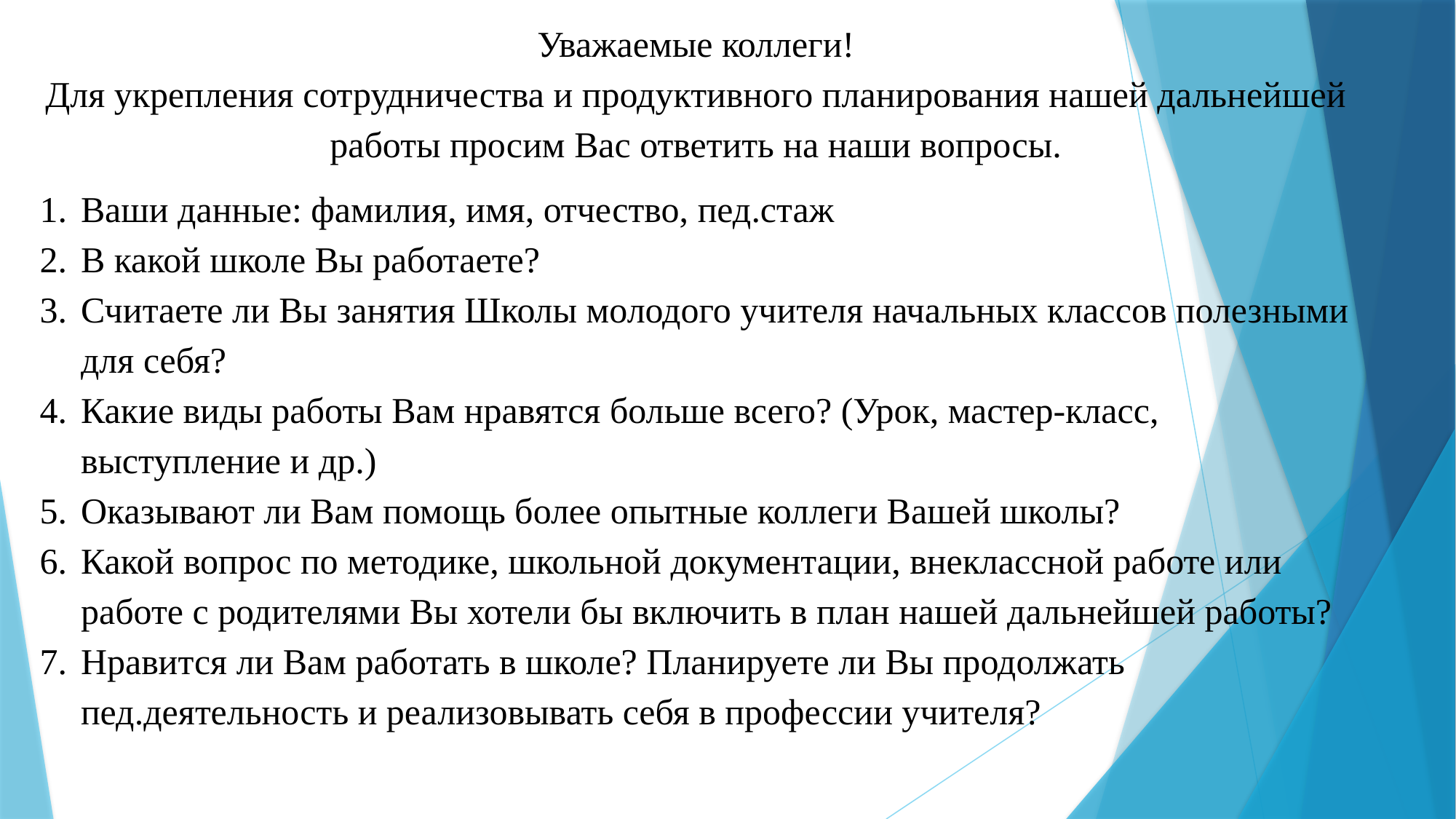

Уважаемые коллеги!
Для укрепления сотрудничества и продуктивного планирования нашей дальнейшей работы просим Вас ответить на наши вопросы.
Ваши данные: фамилия, имя, отчество, пед.стаж
В какой школе Вы работаете?
Считаете ли Вы занятия Школы молодого учителя начальных классов полезными для себя?
Какие виды работы Вам нравятся больше всего? (Урок, мастер-класс, выступление и др.)
Оказывают ли Вам помощь более опытные коллеги Вашей школы?
Какой вопрос по методике, школьной документации, внеклассной работе или работе с родителями Вы хотели бы включить в план нашей дальнейшей работы?
Нравится ли Вам работать в школе? Планируете ли Вы продолжать пед.деятельность и реализовывать себя в профессии учителя?